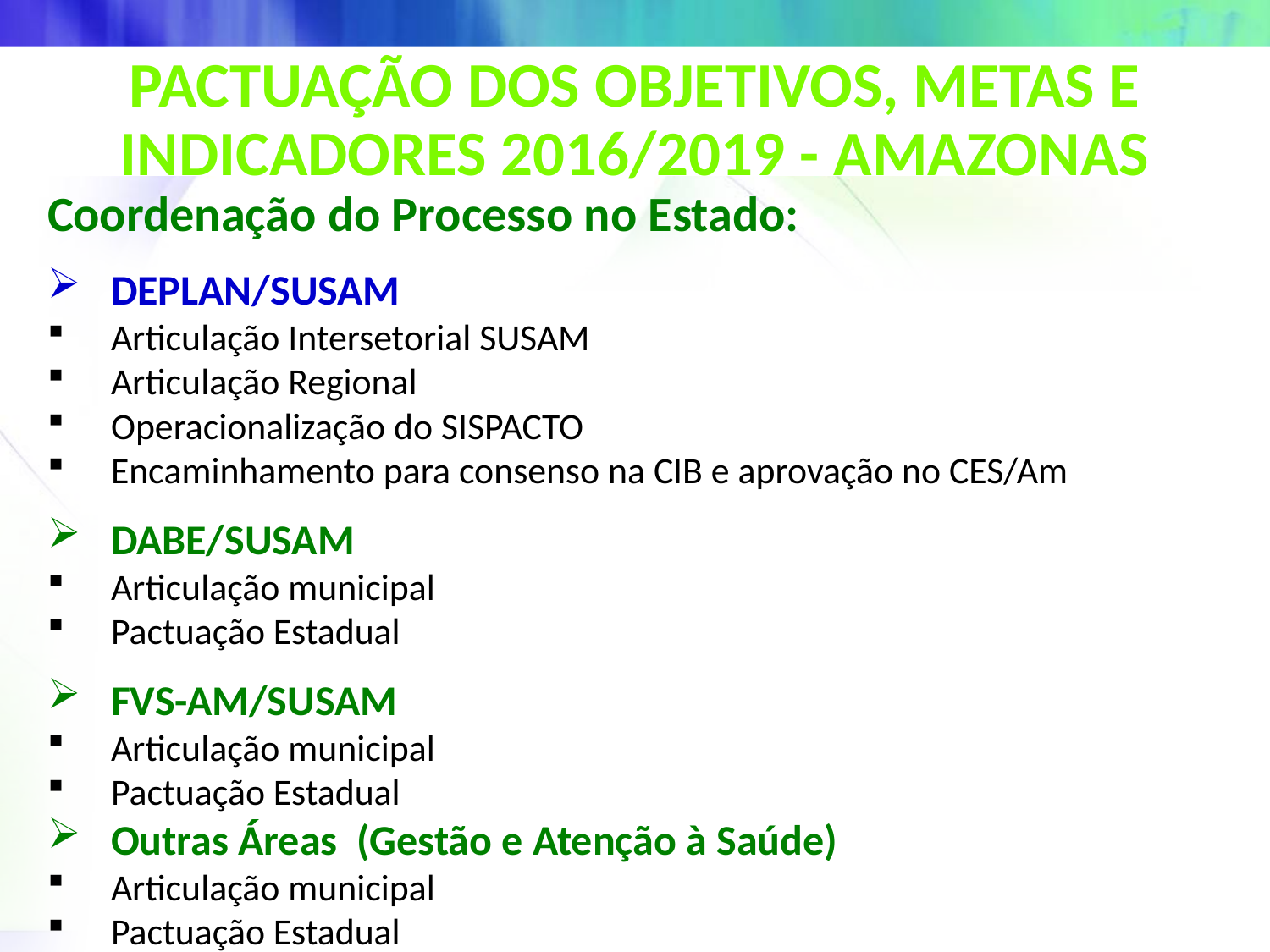

Pactuação dos Objetivos, Metas e Indicadores 2016/2019 - amazonas
Coordenação do Processo no Estado:

DEPLAN/SUSAM
Articulação Intersetorial SUSAM
Articulação Regional
Operacionalização do SISPACTO
Encaminhamento para consenso na CIB e aprovação no CES/Am

DABE/SUSAM
Articulação municipal
Pactuação Estadual

FVS-AM/SUSAM
Articulação municipal
Pactuação Estadual
Outras Áreas  (Gestão e Atenção à Saúde)
Articulação municipal
Pactuação Estadual